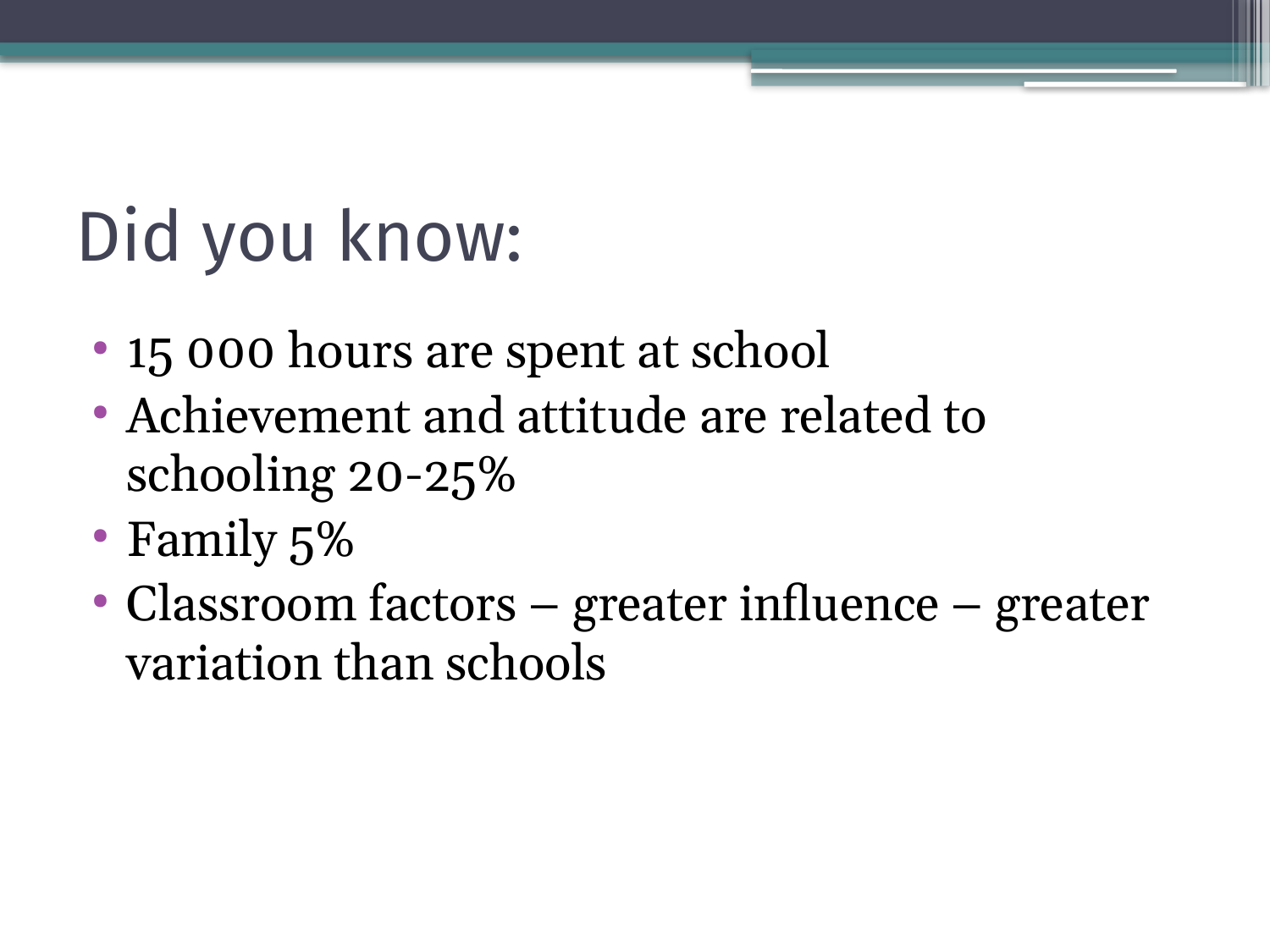

# Did you know:
15 000 hours are spent at school
Achievement and attitude are related to schooling 20-25%
Family 5%
Classroom factors – greater influence – greater variation than schools